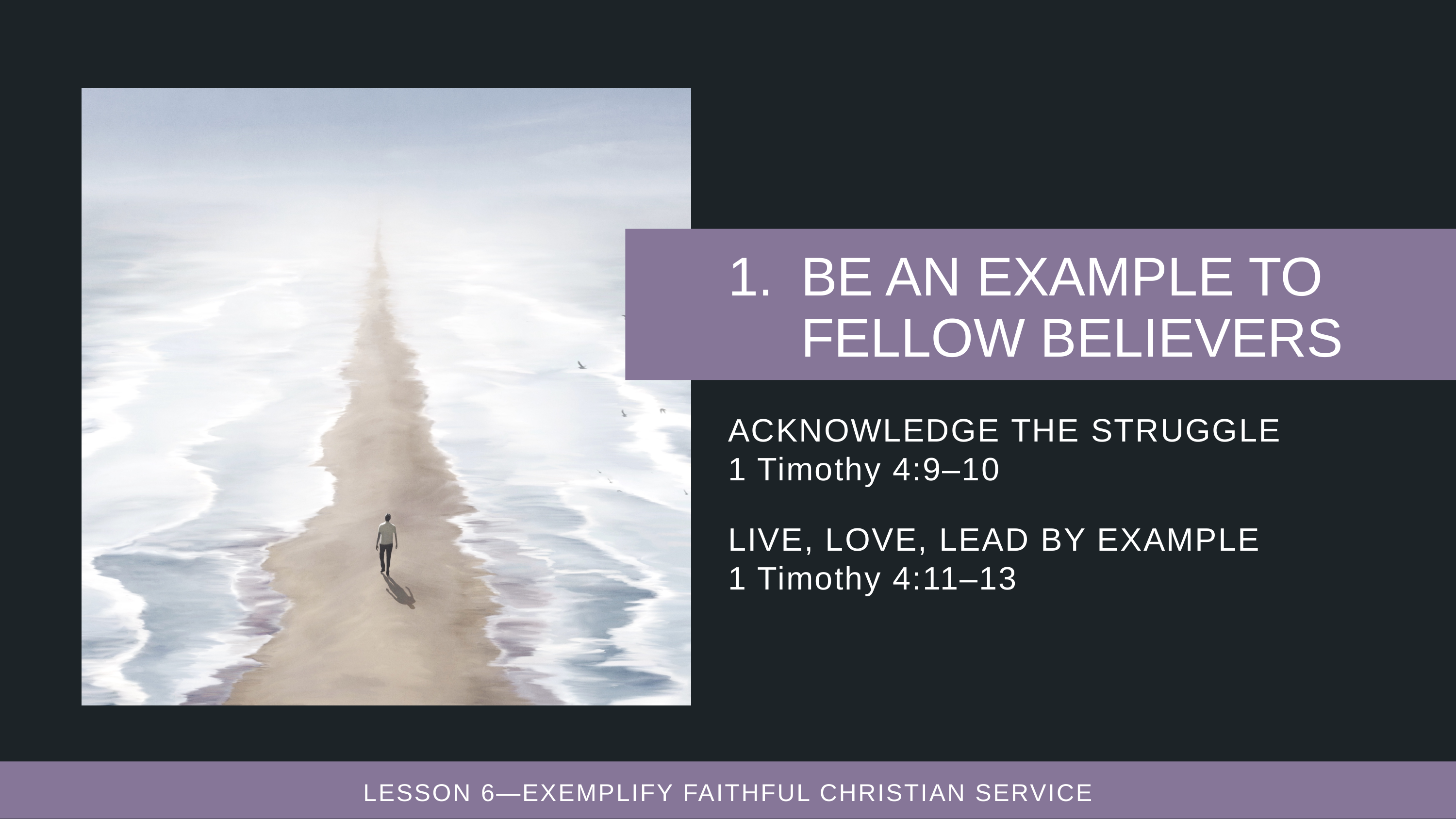

ACKNOWLEDGE THE STRUGGLE
1 Timothy 4:9–10
LIVE, LOVE, LEAD BY EXAMPLE
1 Timothy 4:11–13